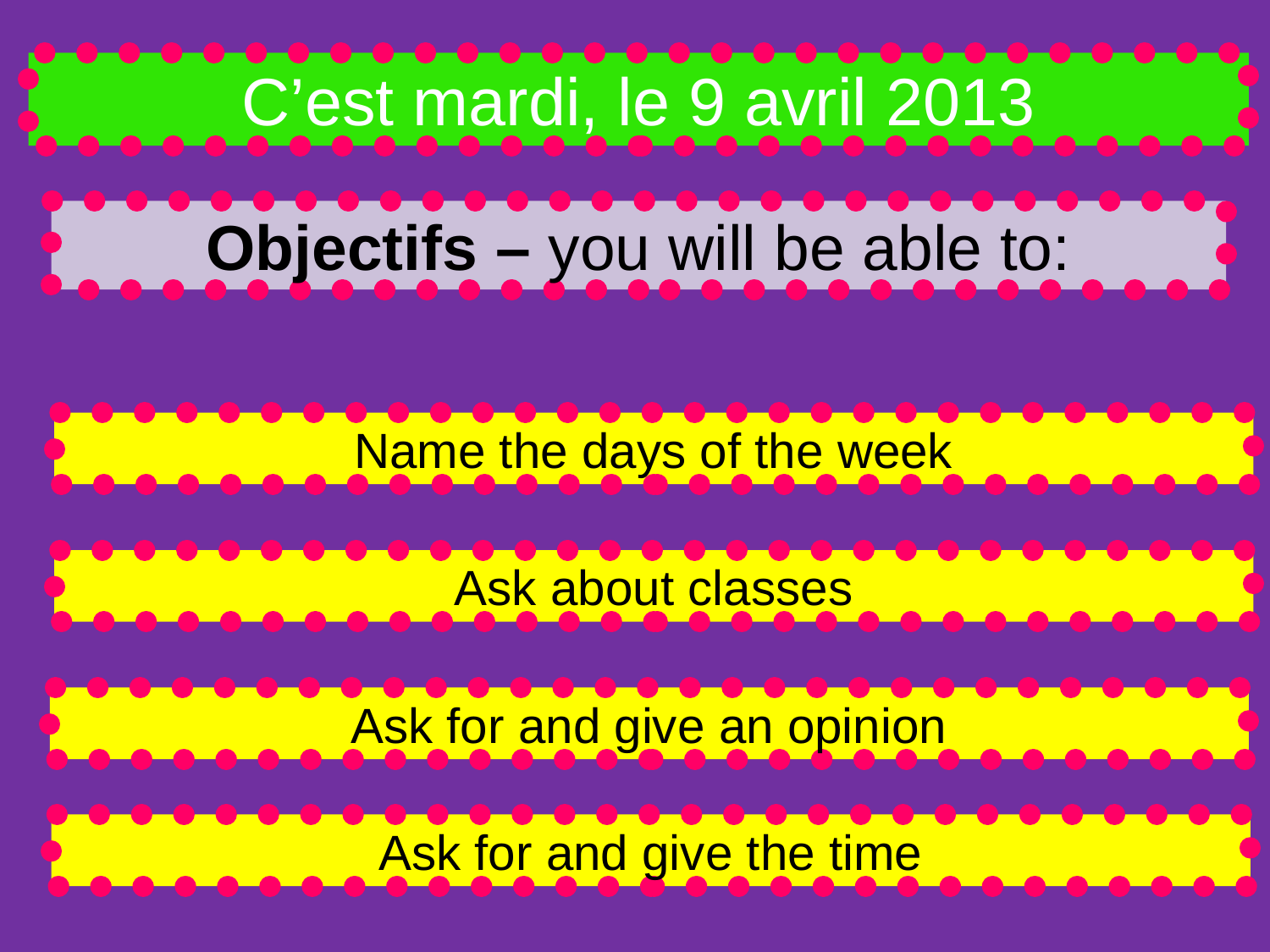

C’est mardi, le 9 avril 2013
Objectifs – you will be able to:
Name the days of the week
Ask about classes
Ask for and give an opinion
Ask for and give the time